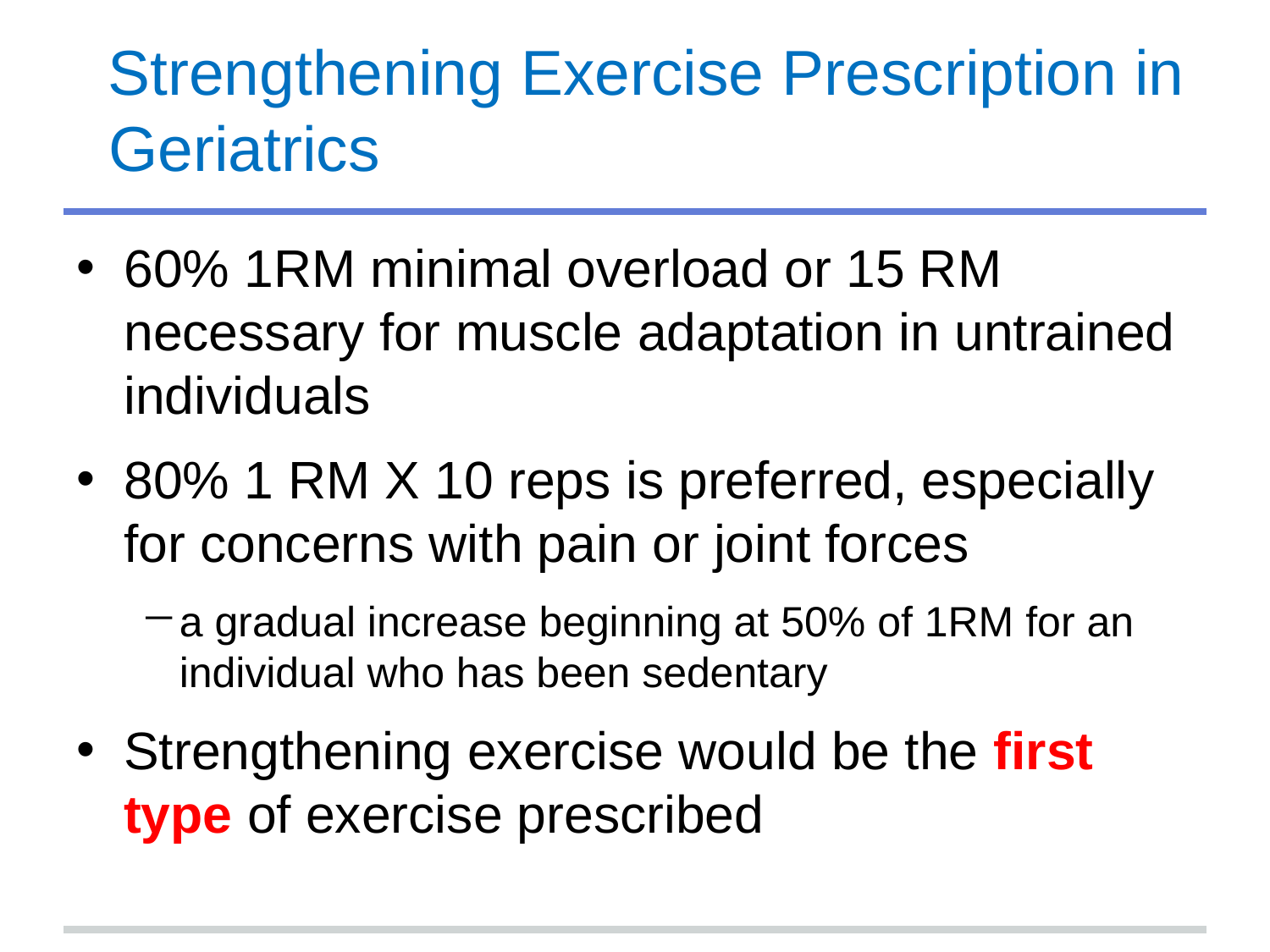

# Strengthening Exercise Prescription in Geriatrics
60% 1RM minimal overload or 15 RM necessary for muscle adaptation in untrained individuals
80% 1 RM X 10 reps is preferred, especially for concerns with pain or joint forces
a gradual increase beginning at 50% of 1RM for an individual who has been sedentary
Strengthening exercise would be the first type of exercise prescribed